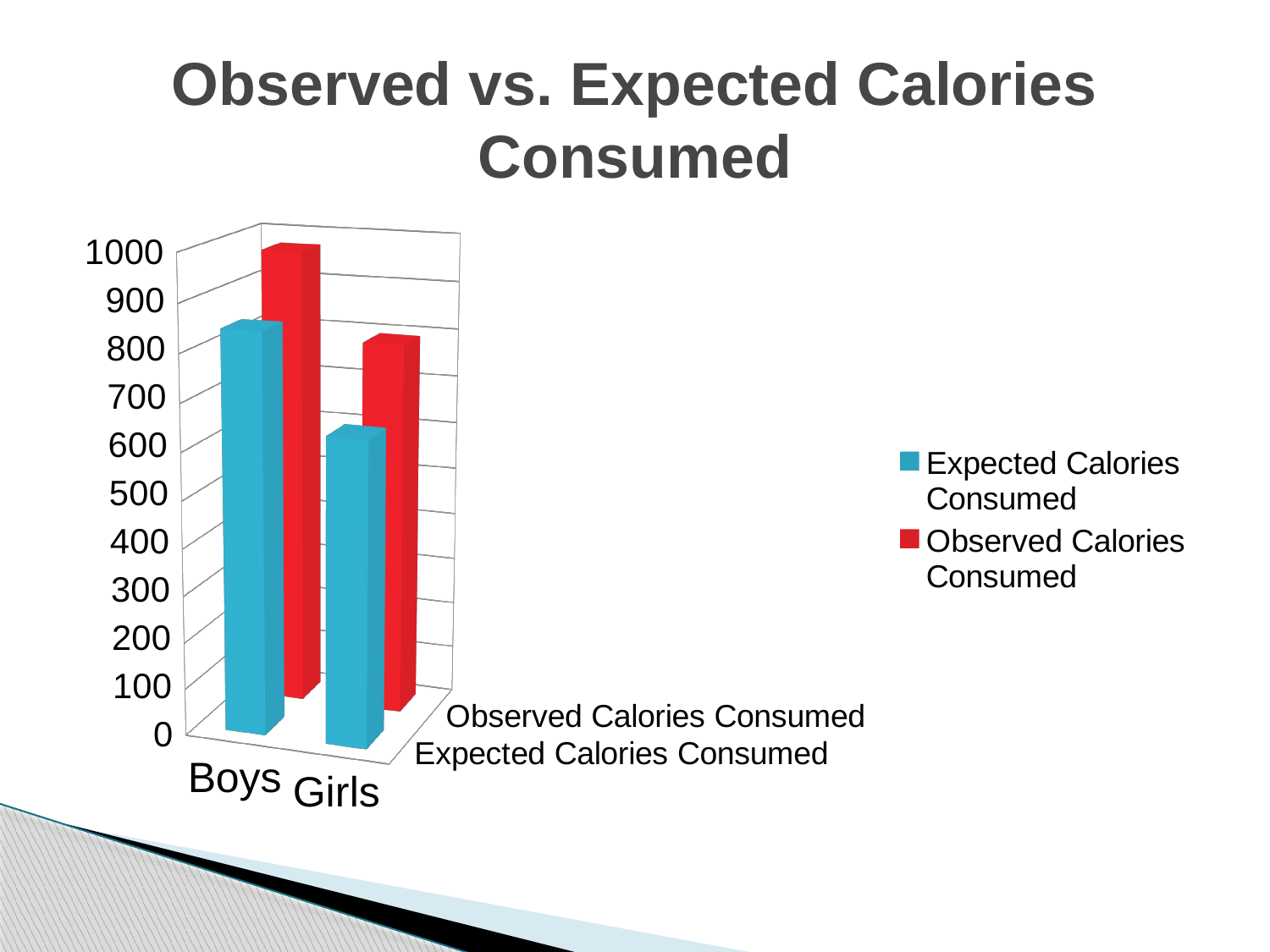

# Observed vs. Expected Calories Consumed

[unsupported chart]